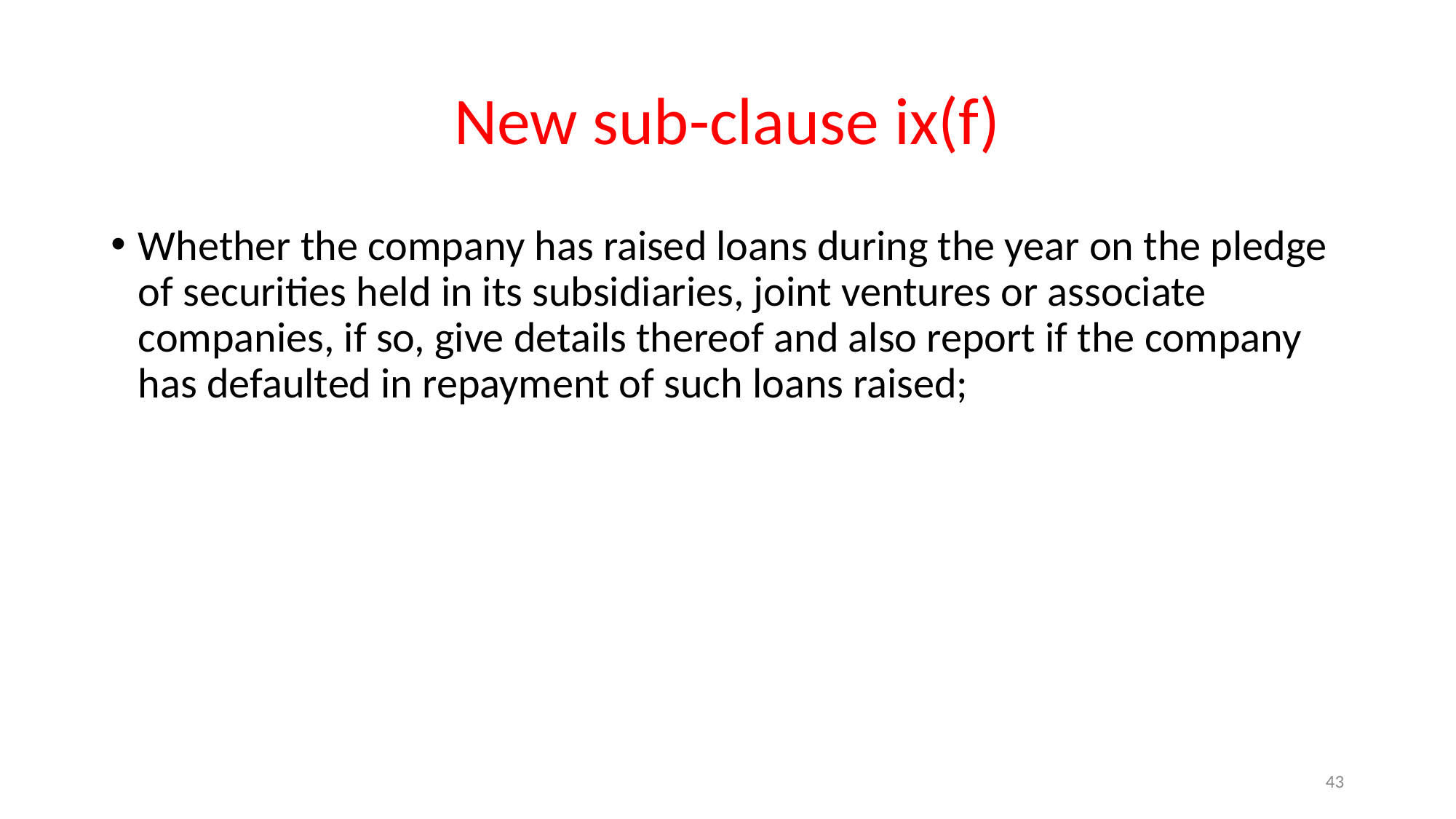

# New sub-clause ix(f)
Whether the company has raised loans during the year on the pledge of securities held in its subsidiaries, joint ventures or associate companies, if so, give details thereof and also report if the company has defaulted in repayment of such loans raised;
43